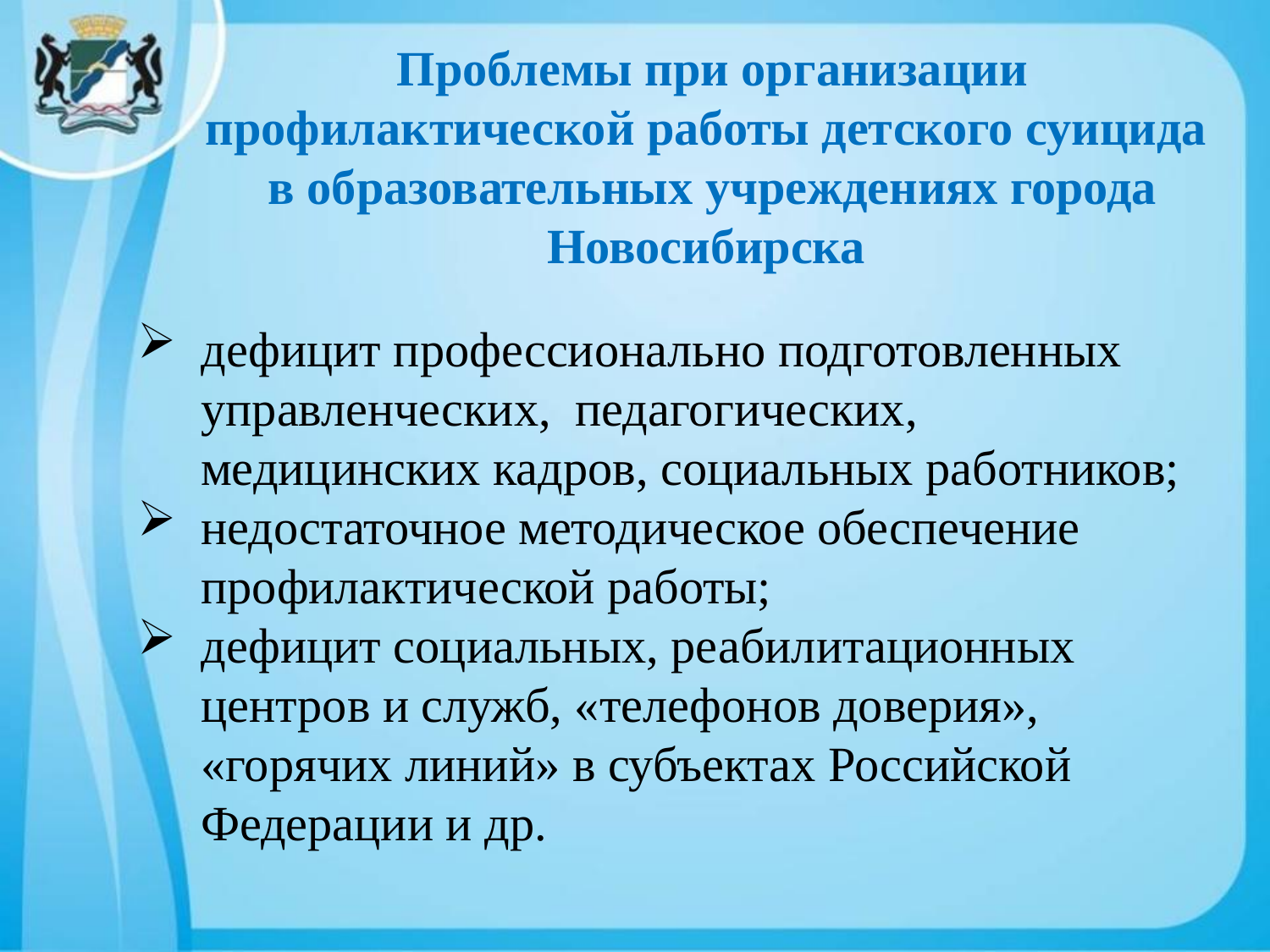

Проблемы при организации профилактической работы детского суицида
в образовательных учреждениях города Новосибирска

дефицит профессионально подготовленных управленческих,  педагогических, медицинских кадров, социальных работников;
недостаточное методическое обеспечение профилактической работы;
дефицит социальных, реабилитационных центров и служб, «телефонов доверия», «горячих линий» в субъектах Российской Федерации и др.